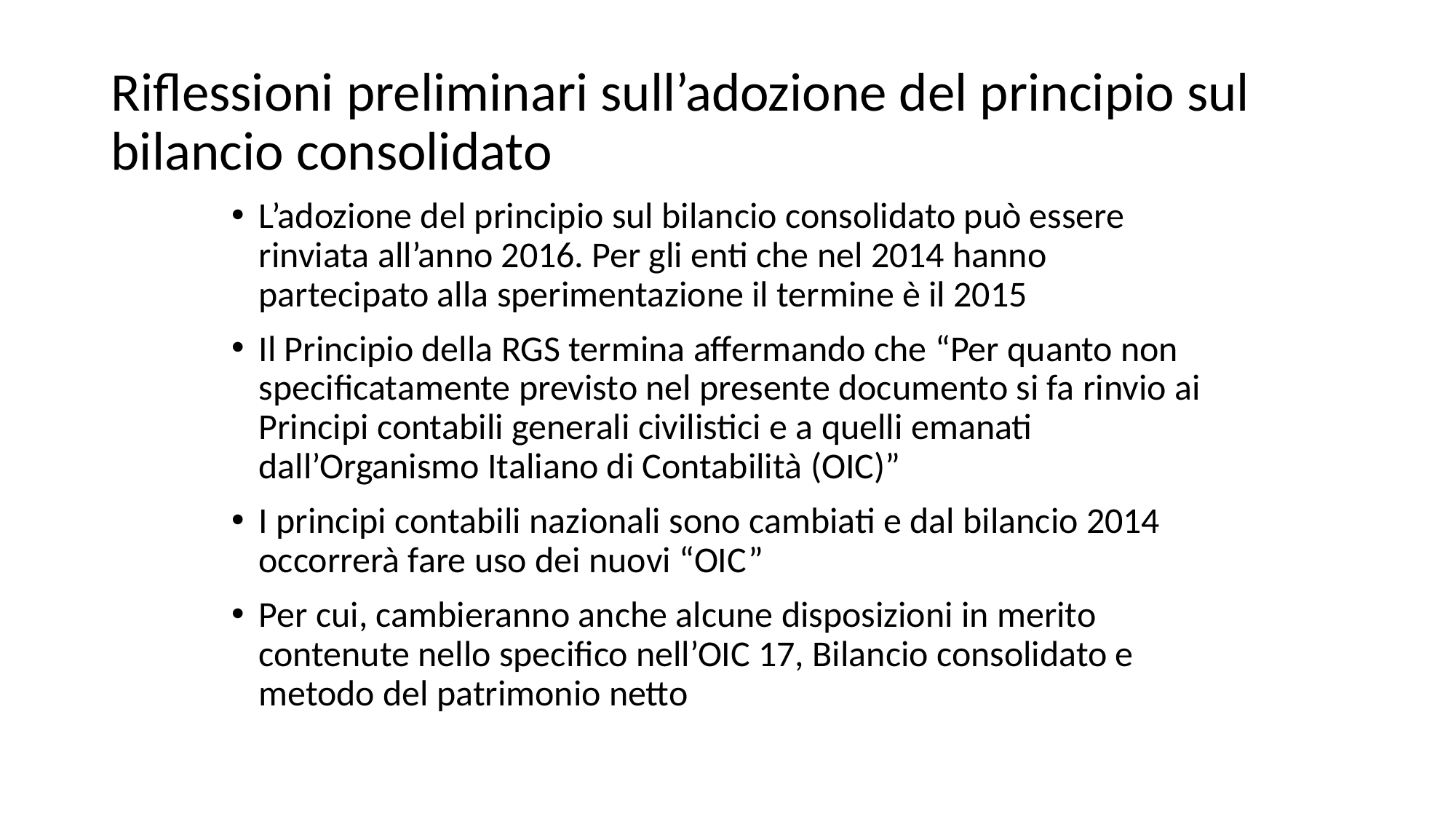

# Riflessioni preliminari sull’adozione del principio sul bilancio consolidato
L’adozione del principio sul bilancio consolidato può essere rinviata all’anno 2016. Per gli enti che nel 2014 hanno partecipato alla sperimentazione il termine è il 2015
Il Principio della RGS termina affermando che “Per quanto non specificatamente previsto nel presente documento si fa rinvio ai Principi contabili generali civilistici e a quelli emanati dall’Organismo Italiano di Contabilità (OIC)”
I principi contabili nazionali sono cambiati e dal bilancio 2014 occorrerà fare uso dei nuovi “OIC”
Per cui, cambieranno anche alcune disposizioni in merito contenute nello specifico nell’OIC 17, Bilancio consolidato e metodo del patrimonio netto